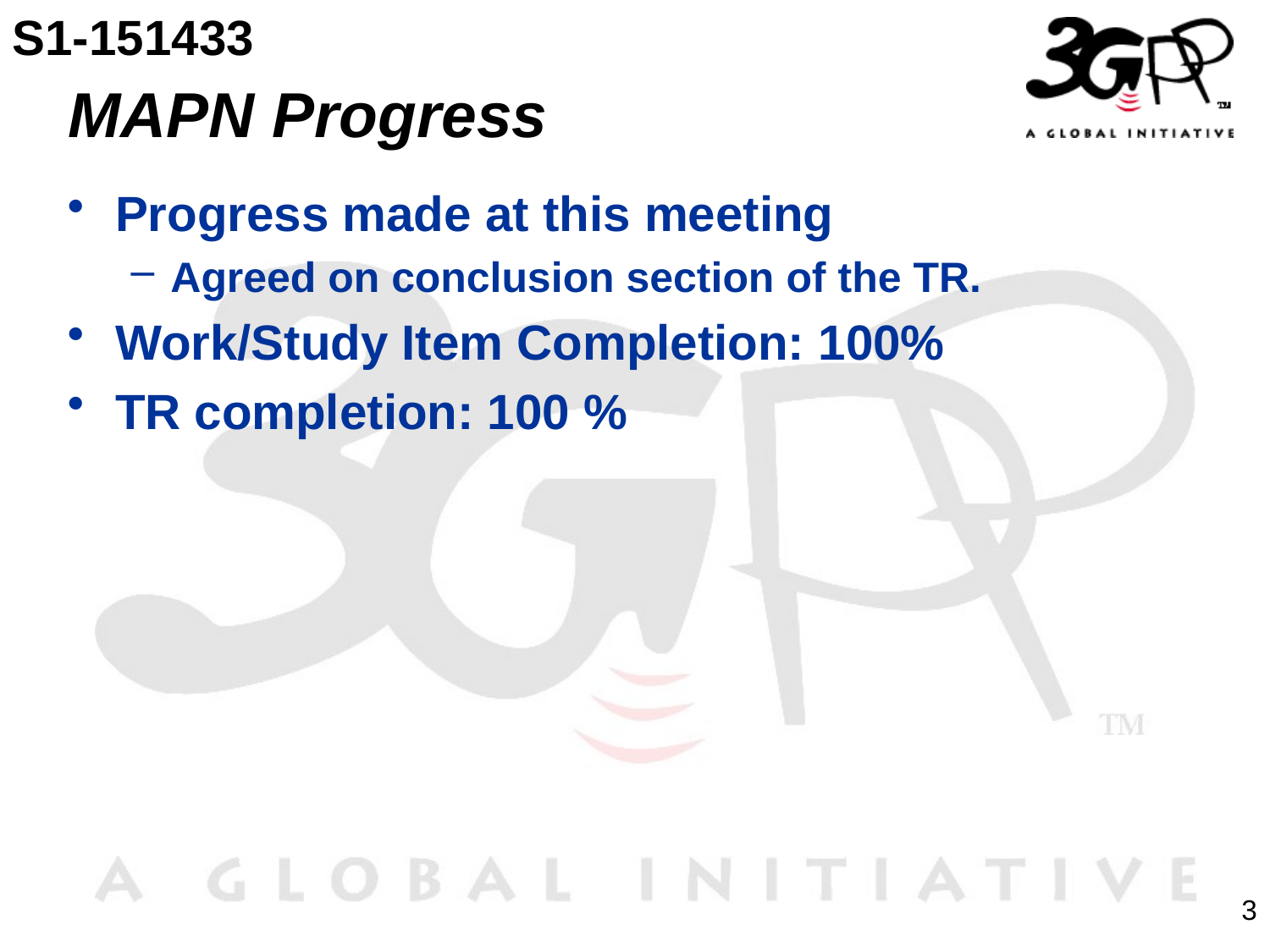

S1-151433
# MAPN Progress
Progress made at this meeting
Agreed on conclusion section of the TR.
Work/Study Item Completion: 100%
TR completion: 100 %

3